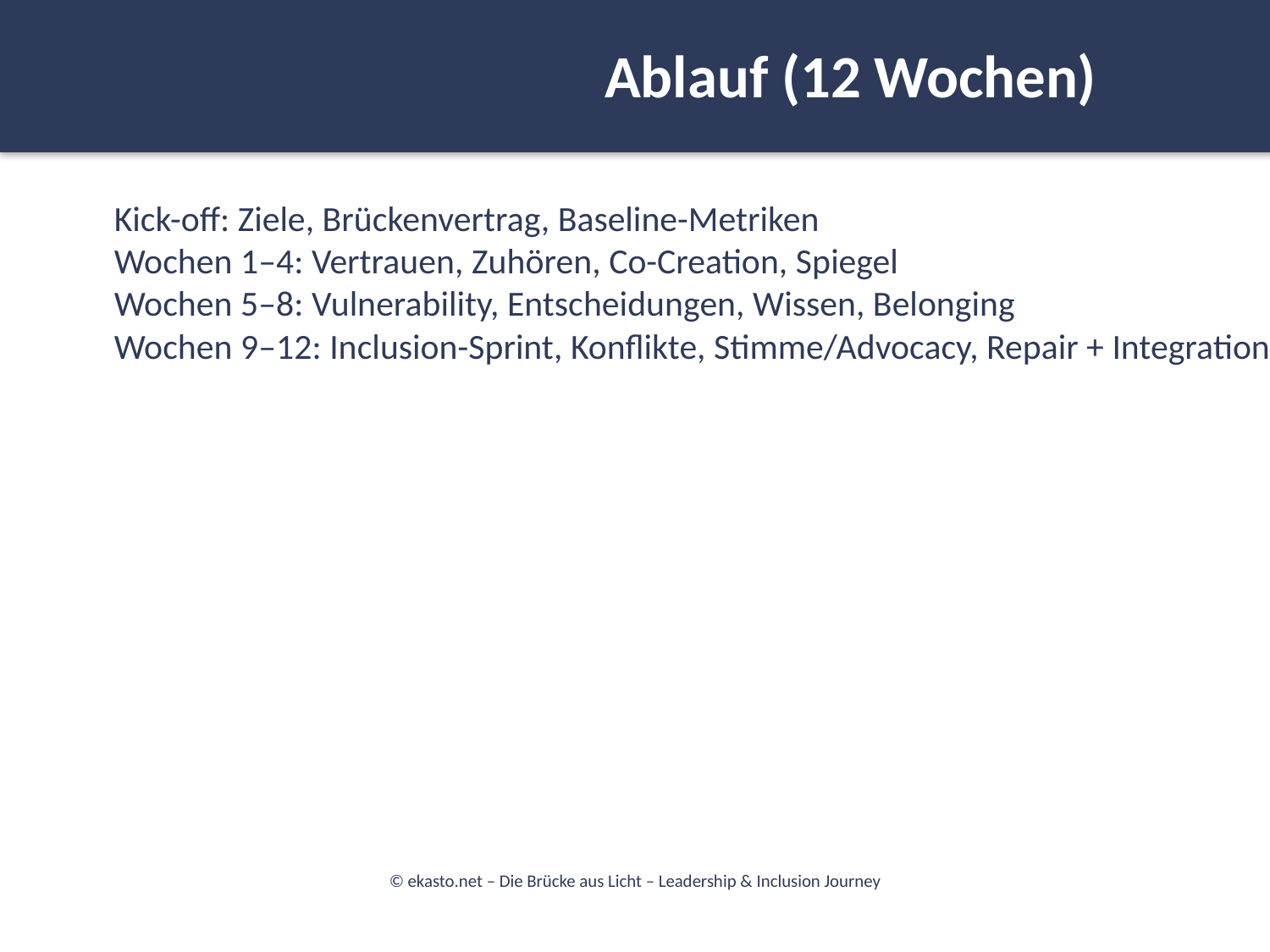

Ablauf (12 Wochen)
#
Kick-off: Ziele, Brückenvertrag, Baseline-Metriken
Wochen 1–4: Vertrauen, Zuhören, Co-Creation, Spiegel
Wochen 5–8: Vulnerability, Entscheidungen, Wissen, Belonging
Wochen 9–12: Inclusion-Sprint, Konflikte, Stimme/Advocacy, Repair + Integration
© ekasto.net – Die Brücke aus Licht – Leadership & Inclusion Journey